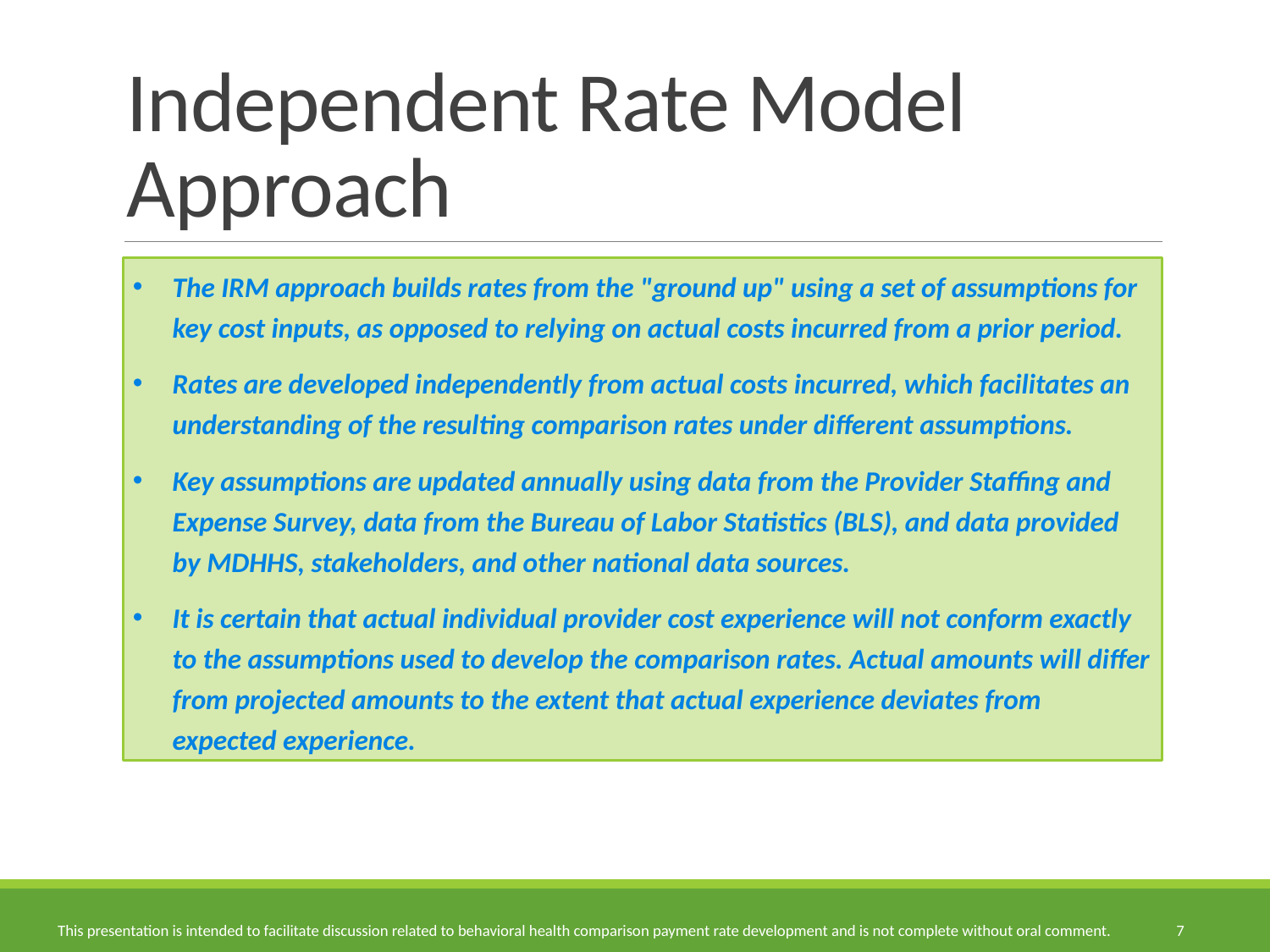

# Independent Rate Model Approach

The IRM approach builds rates from the "ground up" using a set of assumptions for key cost inputs, as opposed to relying on actual costs incurred from a prior period.
Rates are developed independently from actual costs incurred, which facilitates an understanding of the resulting comparison rates under different assumptions.
Key assumptions are updated annually using data from the Provider Staffing and Expense Survey, data from the Bureau of Labor Statistics (BLS), and data provided by MDHHS, stakeholders, and other national data sources.
It is certain that actual individual provider cost experience will not conform exactly to the assumptions used to develop the comparison rates. Actual amounts will differ from projected amounts to the extent that actual experience deviates from expected experience.
7
This presentation is intended to facilitate discussion related to behavioral health comparison payment rate development and is not complete without oral comment.